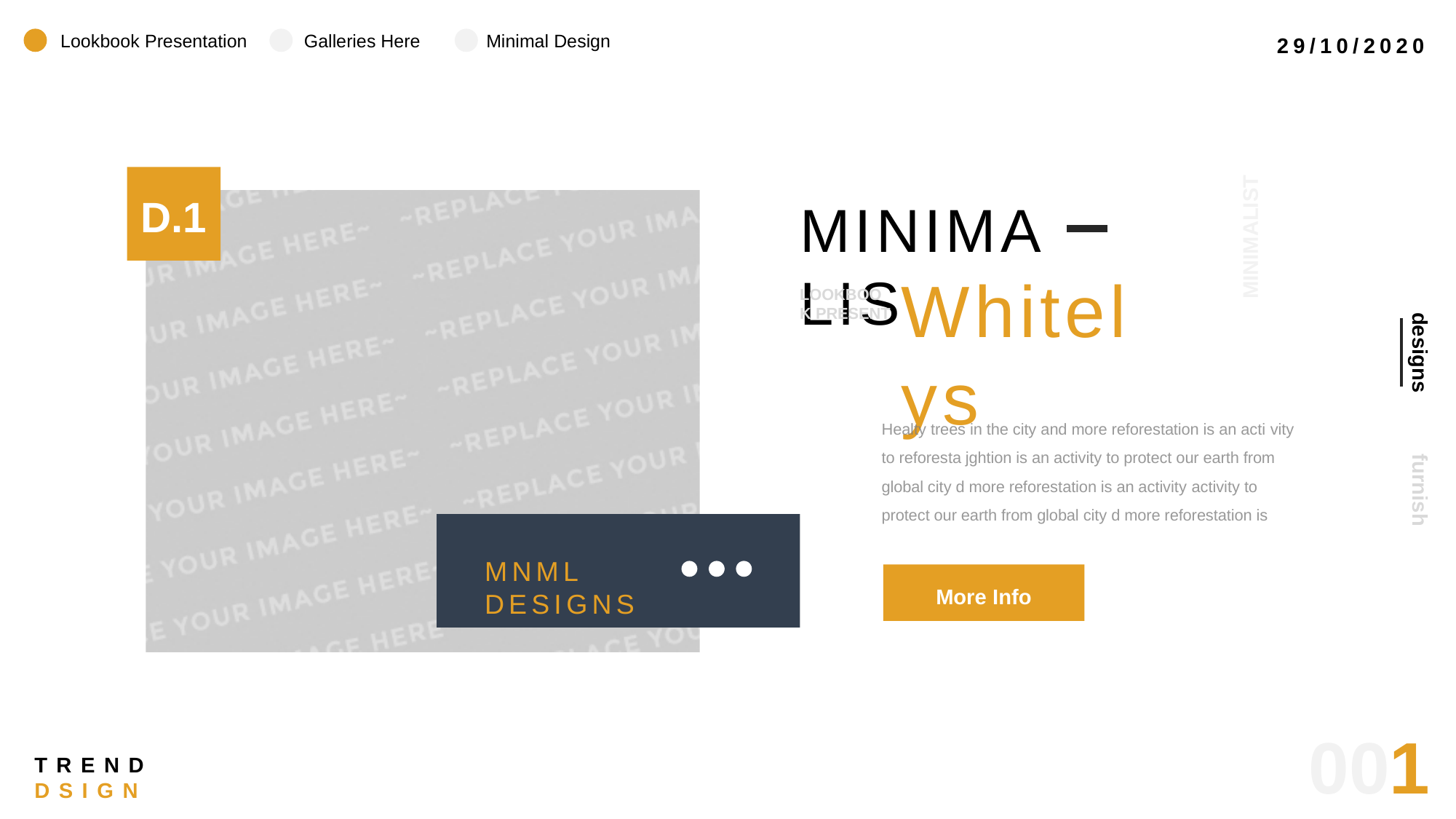

29/10/2020

Lookbook Presentation
Galleries Here
Minimal Design
MINIMALIST

MINIMALIS
D.1
Whitelys
LOOKBOOK PRESENT
designs

Healty trees in the city and more reforestation is an acti vity to reforesta jghtion is an activity to protect our earth from global city d more reforestation is an activity activity to protect our earth from global city d more reforestation is
furnish
MNML DESIGNS

More Info
001
TRENDDSIGN